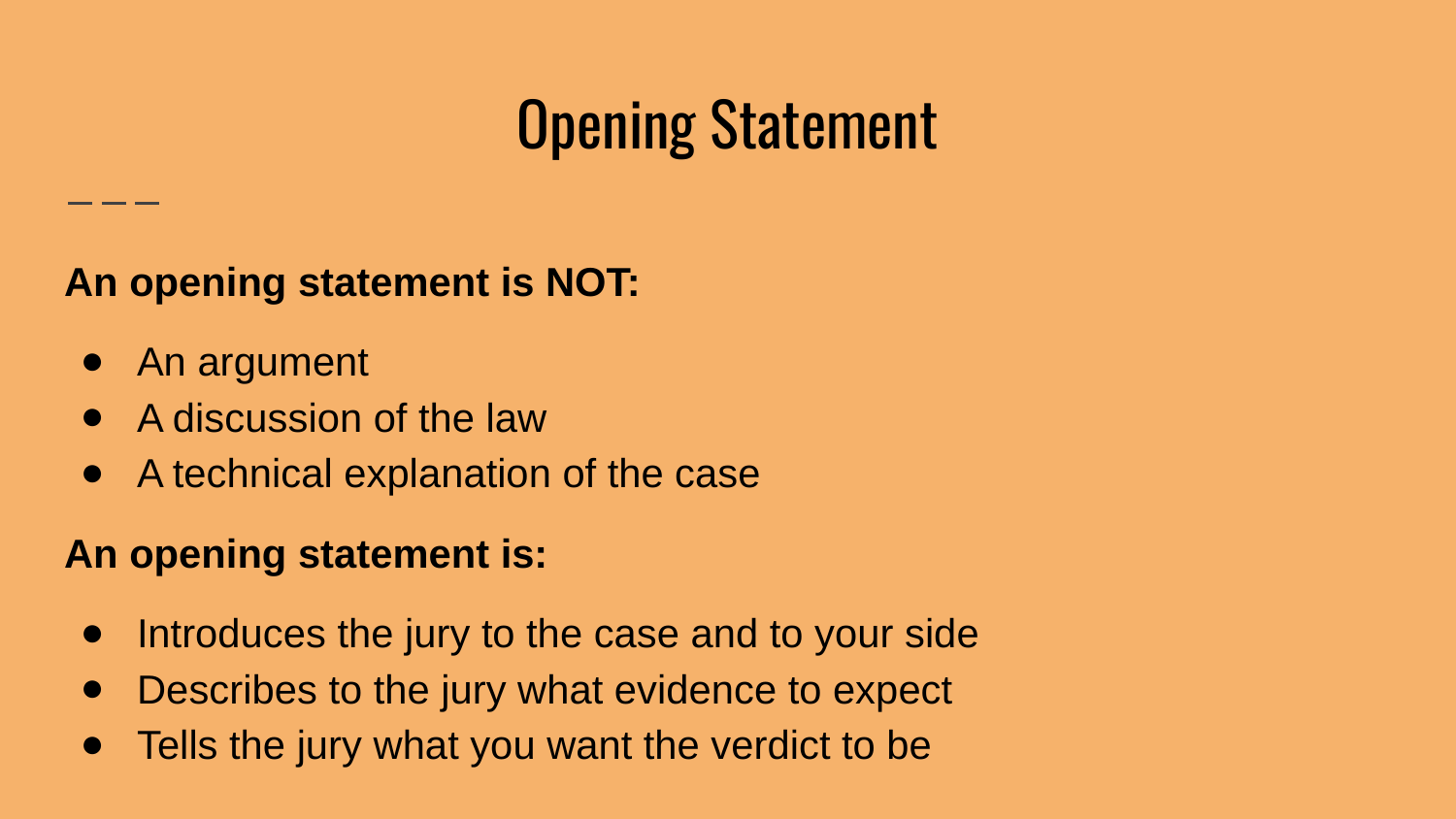

# Opening Statement
An opening statement is NOT:
An argument
A discussion of the law
A technical explanation of the case
An opening statement is:
Introduces the jury to the case and to your side
Describes to the jury what evidence to expect
Tells the jury what you want the verdict to be